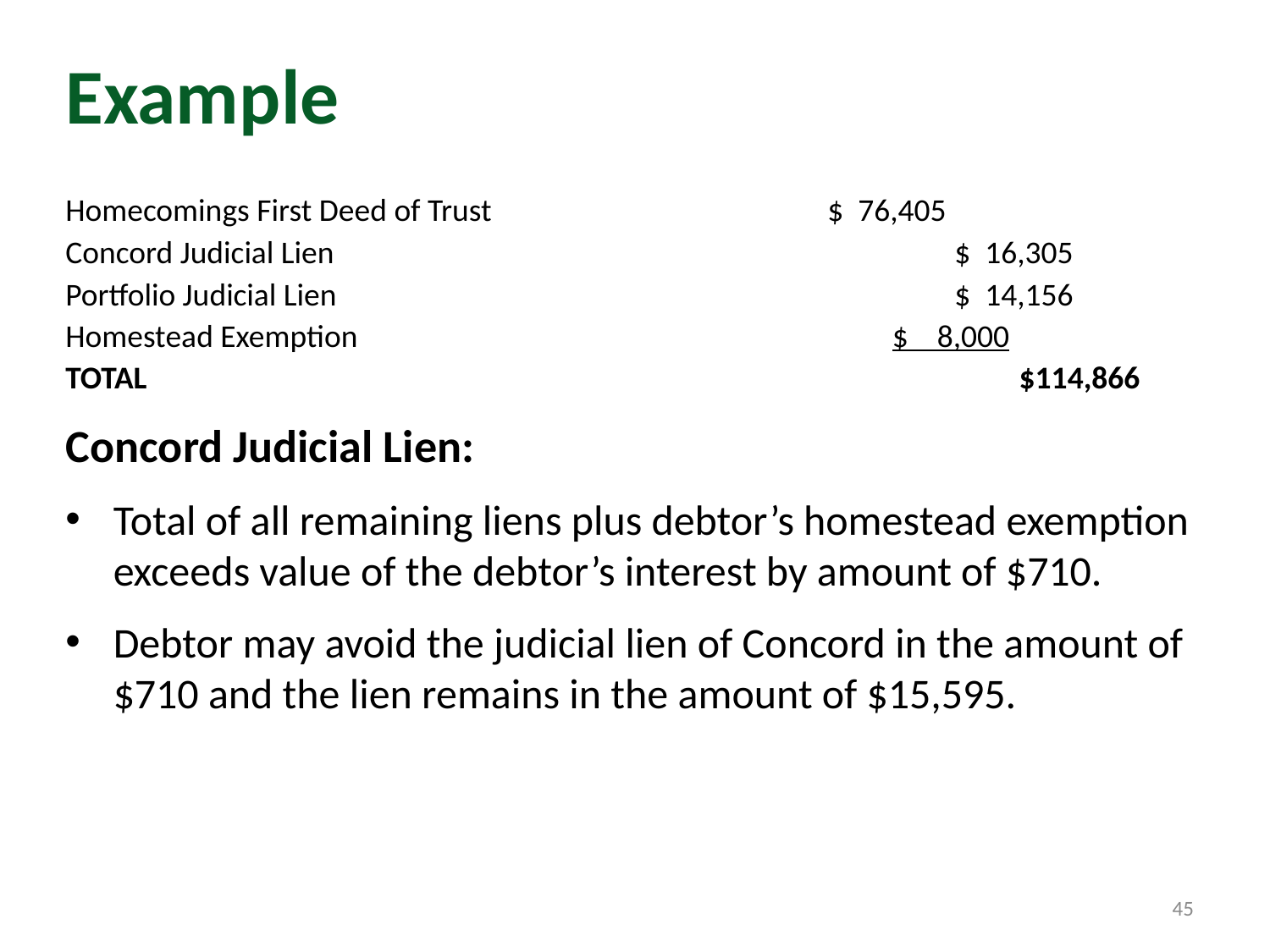

# Example
Homecomings First Deed of Trust			$  76,405
Concord Judicial Lien					$  16,305
Portfolio Judicial Lien					$  14,156
Homestead Exemption				         $    8,000
TOTAL							         $114,866
Concord Judicial Lien:
Total of all remaining liens plus debtor’s homestead exemption exceeds value of the debtor’s interest by amount of $710.
Debtor may avoid the judicial lien of Concord in the amount of $710 and the lien remains in the amount of $15,595.
45